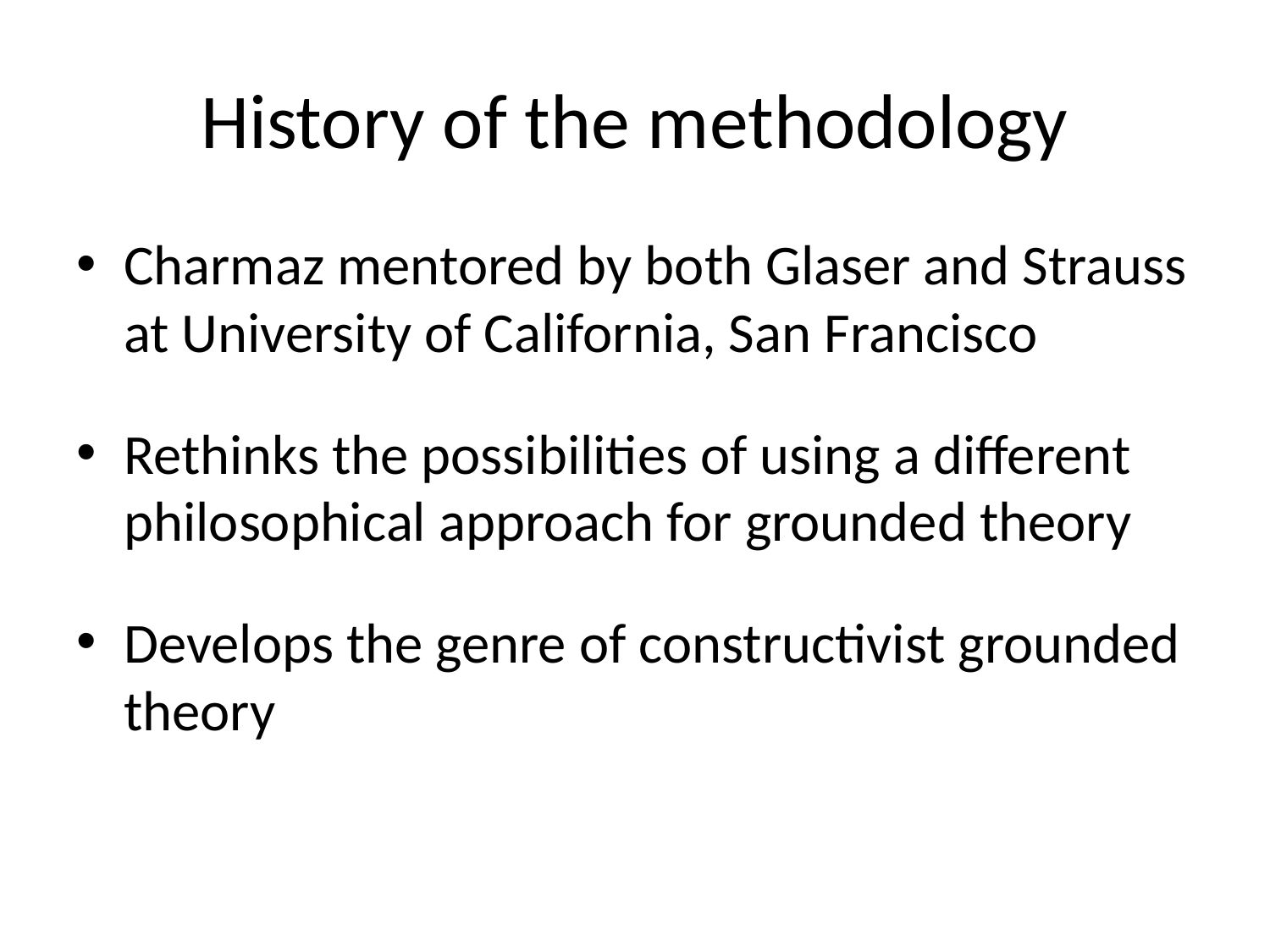

# History of the methodology
Charmaz mentored by both Glaser and Strauss at University of California, San Francisco
Rethinks the possibilities of using a different philosophical approach for grounded theory
Develops the genre of constructivist grounded theory